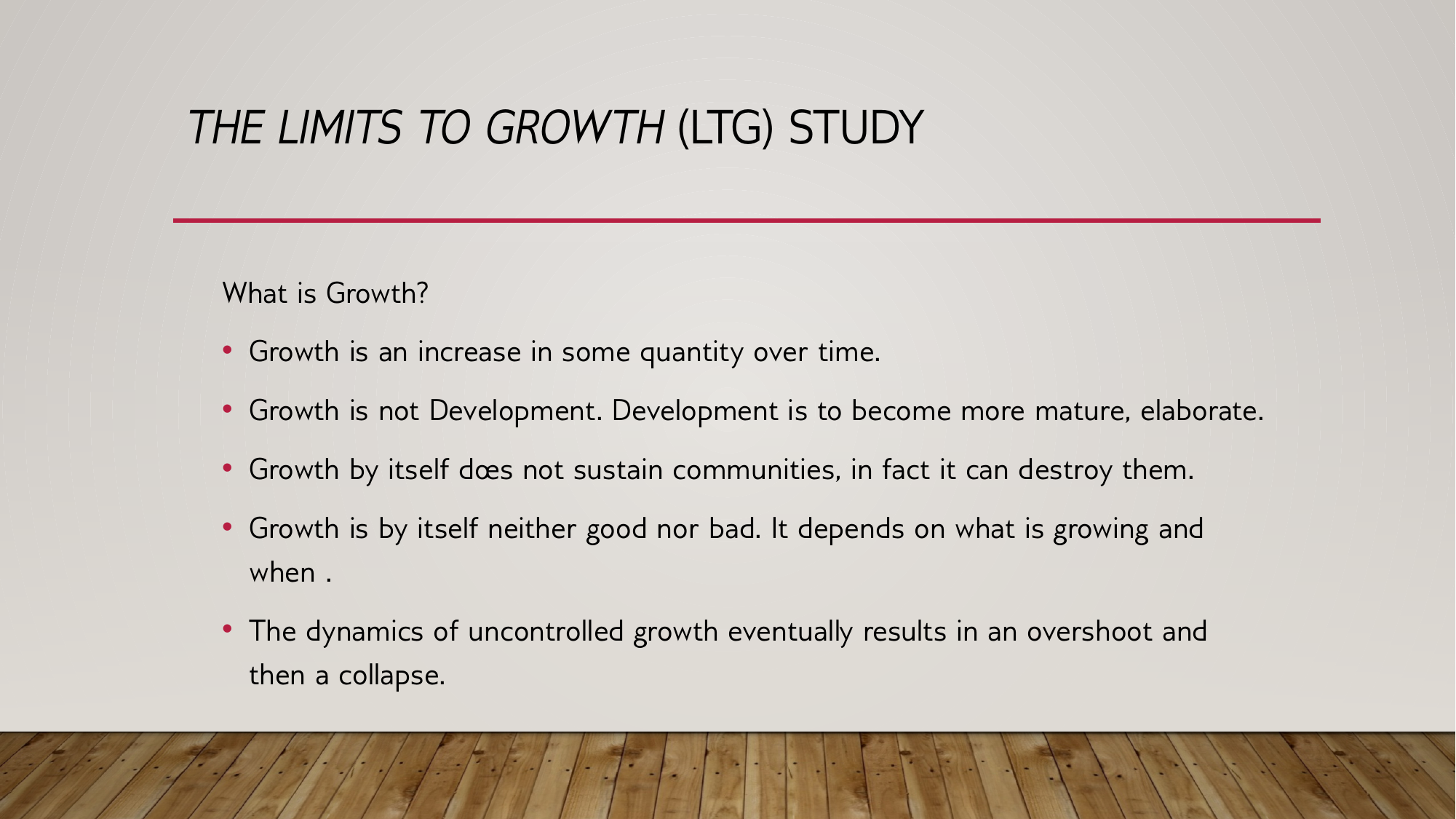

# The Limits to Growth (LTG) study
What is Growth?
Growth is an increase in some quantity over time.
Growth is not Development. Development is to become more mature, elaborate.
Growth by itself does not sustain communities, in fact it can destroy them.
Growth is by itself neither good nor bad. It depends on what is growing and when .
The dynamics of uncontrolled growth eventually results in an overshoot and then a collapse.